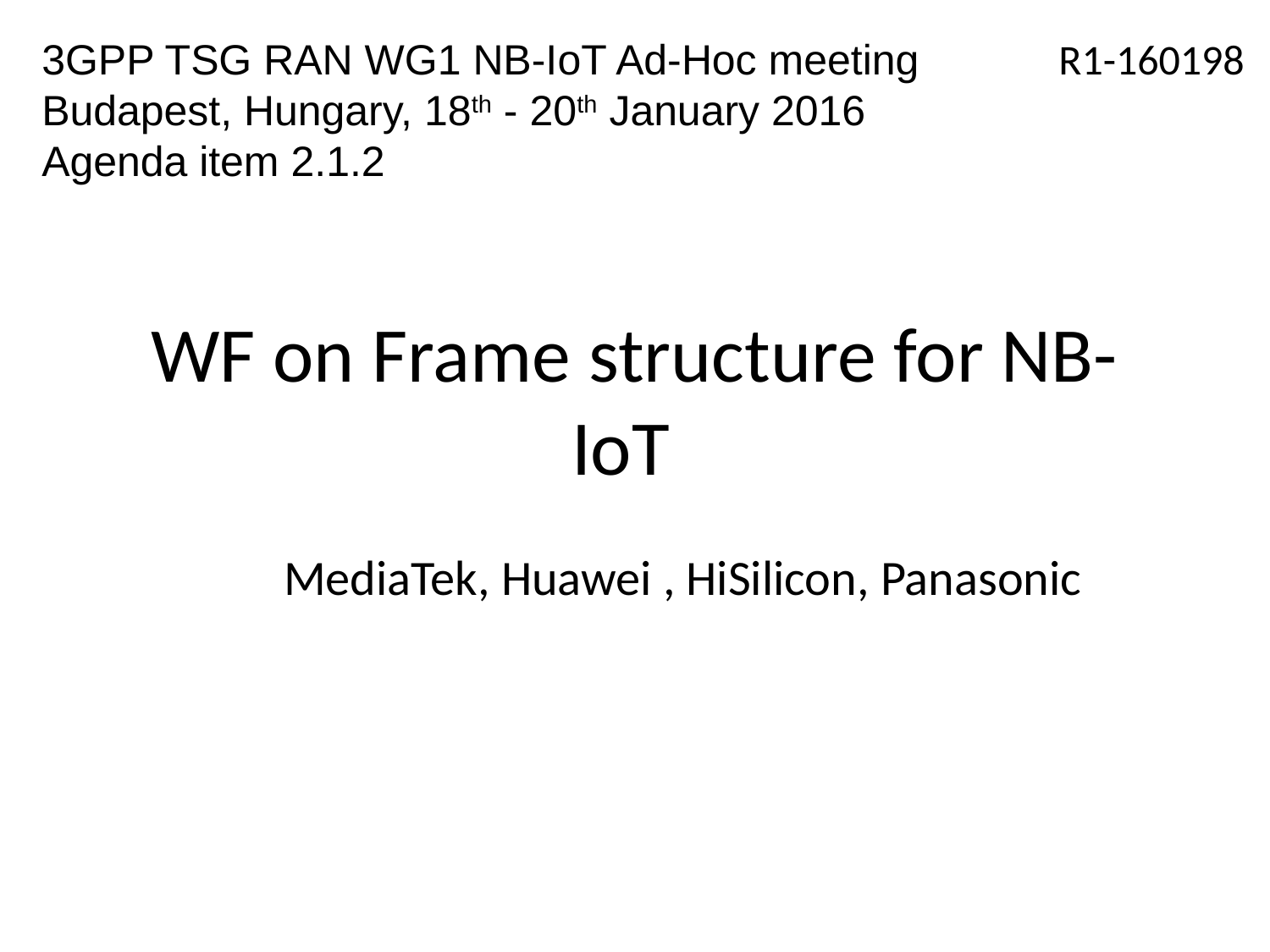

3GPP TSG RAN WG1 NB-IoT Ad-Hoc meeting
Budapest, Hungary, 18th - 20th January 2016
Agenda item 2.1.2
R1-160198
# WF on Frame structure for NB-IoT
MediaTek, Huawei , HiSilicon, Panasonic